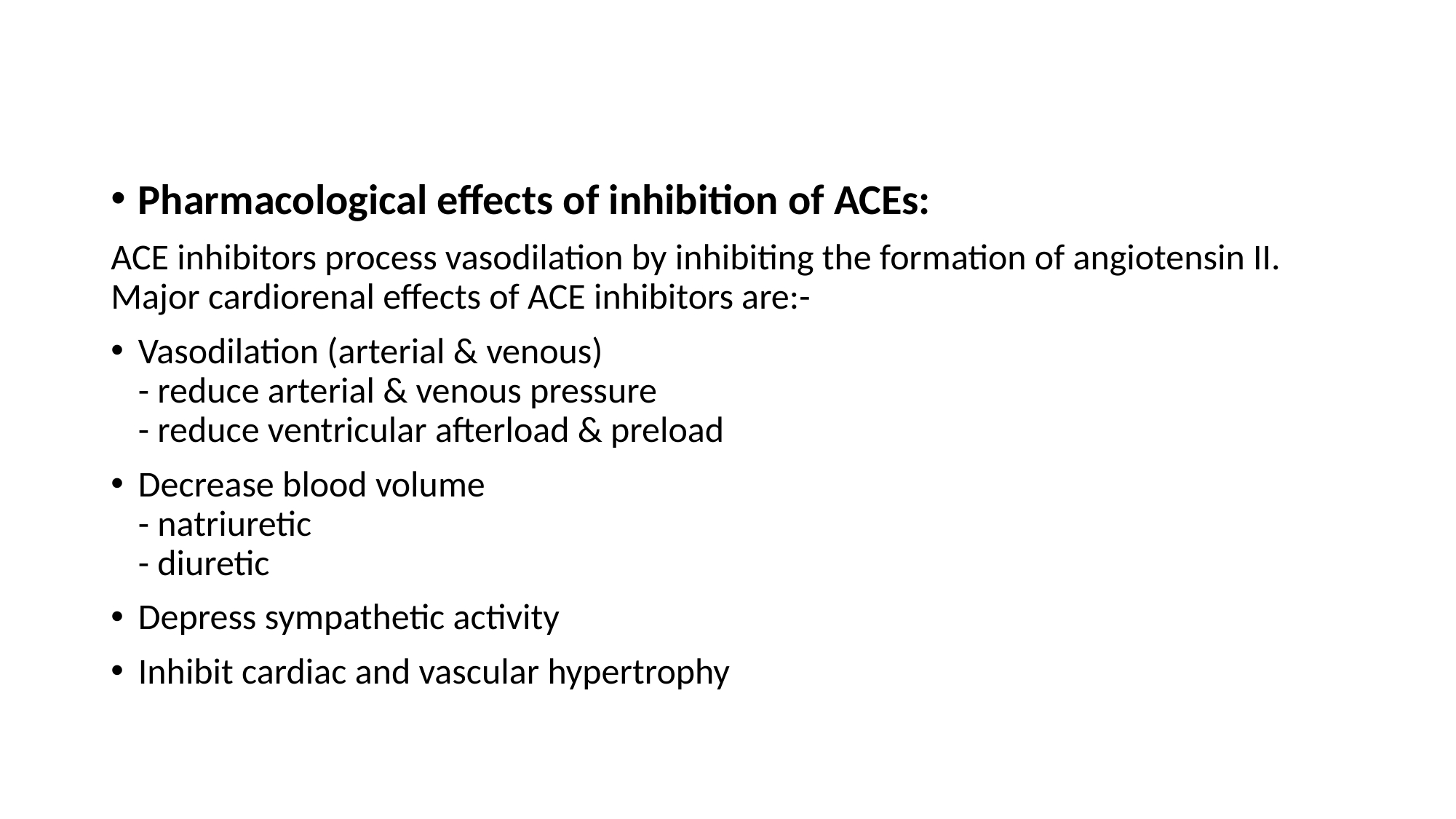

#
Pharmacological effects of inhibition of ACEs:
ACE inhibitors process vasodilation by inhibiting the formation of angiotensin II. Major cardiorenal effects of ACE inhibitors are:-
Vasodilation (arterial & venous)
- reduce arterial & venous pressure
- reduce ventricular afterload & preload
Decrease blood volume
- natriuretic
- diuretic
Depress sympathetic activity
Inhibit cardiac and vascular hypertrophy